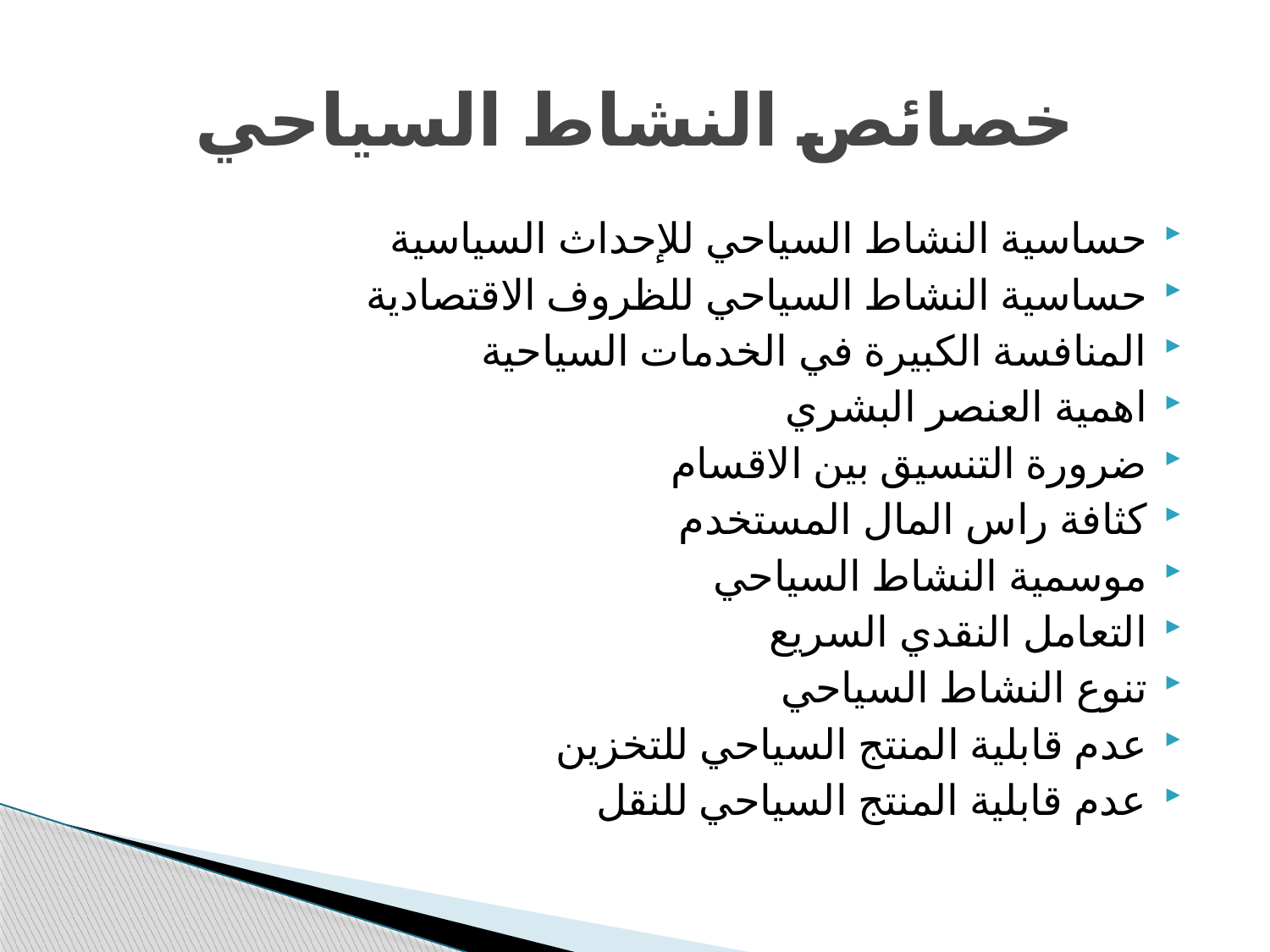

# خصائص النشاط السياحي
حساسية النشاط السياحي للإحداث السياسية
حساسية النشاط السياحي للظروف الاقتصادية
المنافسة الكبيرة في الخدمات السياحية
اهمية العنصر البشري
ضرورة التنسيق بين الاقسام
كثافة راس المال المستخدم
موسمية النشاط السياحي
التعامل النقدي السريع
تنوع النشاط السياحي
عدم قابلية المنتج السياحي للتخزين
عدم قابلية المنتج السياحي للنقل